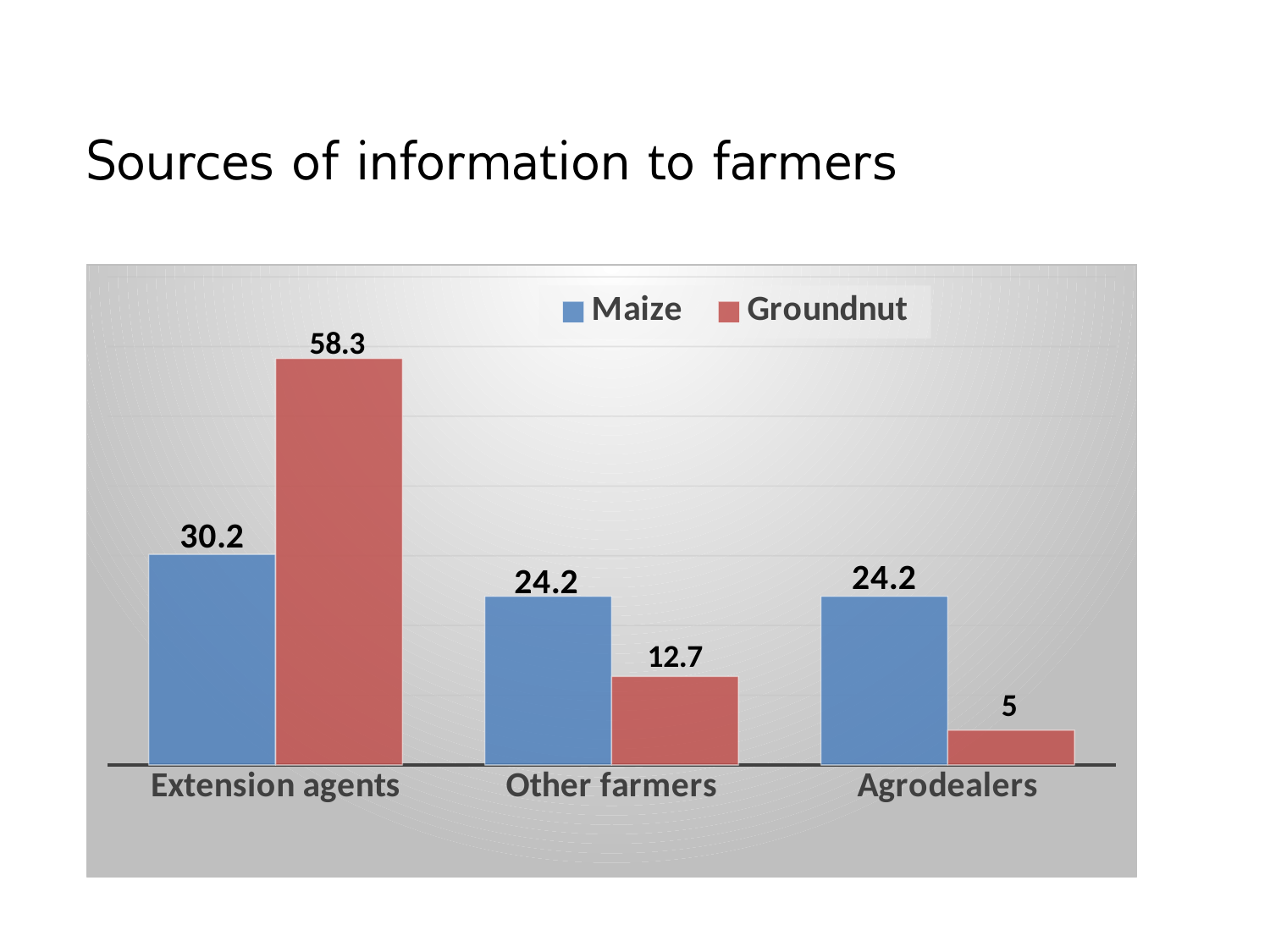

Sources of information to farmers

### Chart

| Category | Maize | Groundnut |
|---|---|---|
| Extension agents | 30.2 | 58.3 |
| Other farmers | 24.2 | 12.7 |
| Agrodealers | 24.2 | 5.0 |